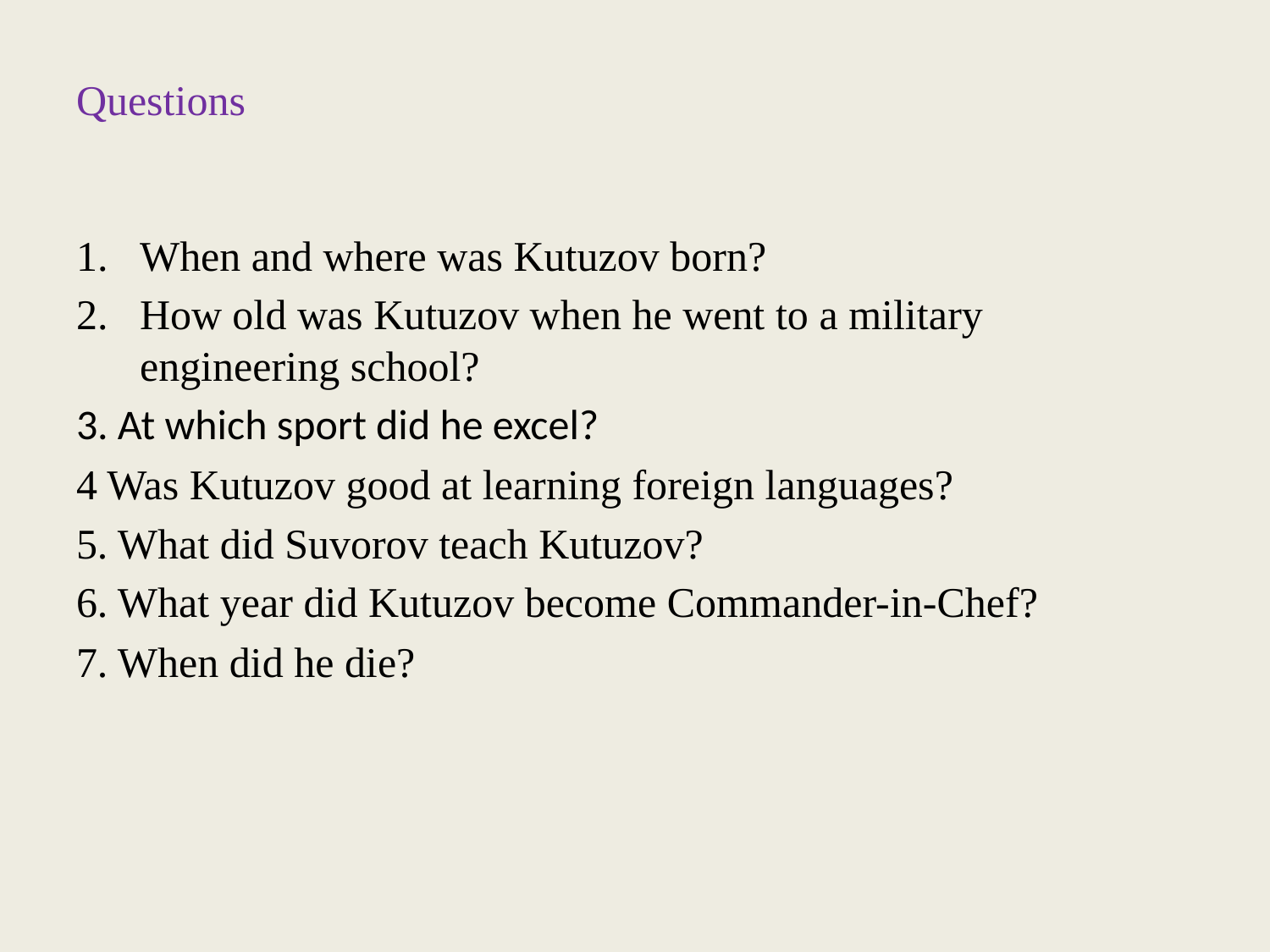

# Questions
When and where was Kutuzov born?
How old was Kutuzov when he went to a military engineering school?
3. At which sport did he excel?
4 Was Kutuzov good at learning foreign languages?
5. What did Suvorov teach Kutuzov?
6. What year did Kutuzov become Commander-in-Chef?
7. When did he die?